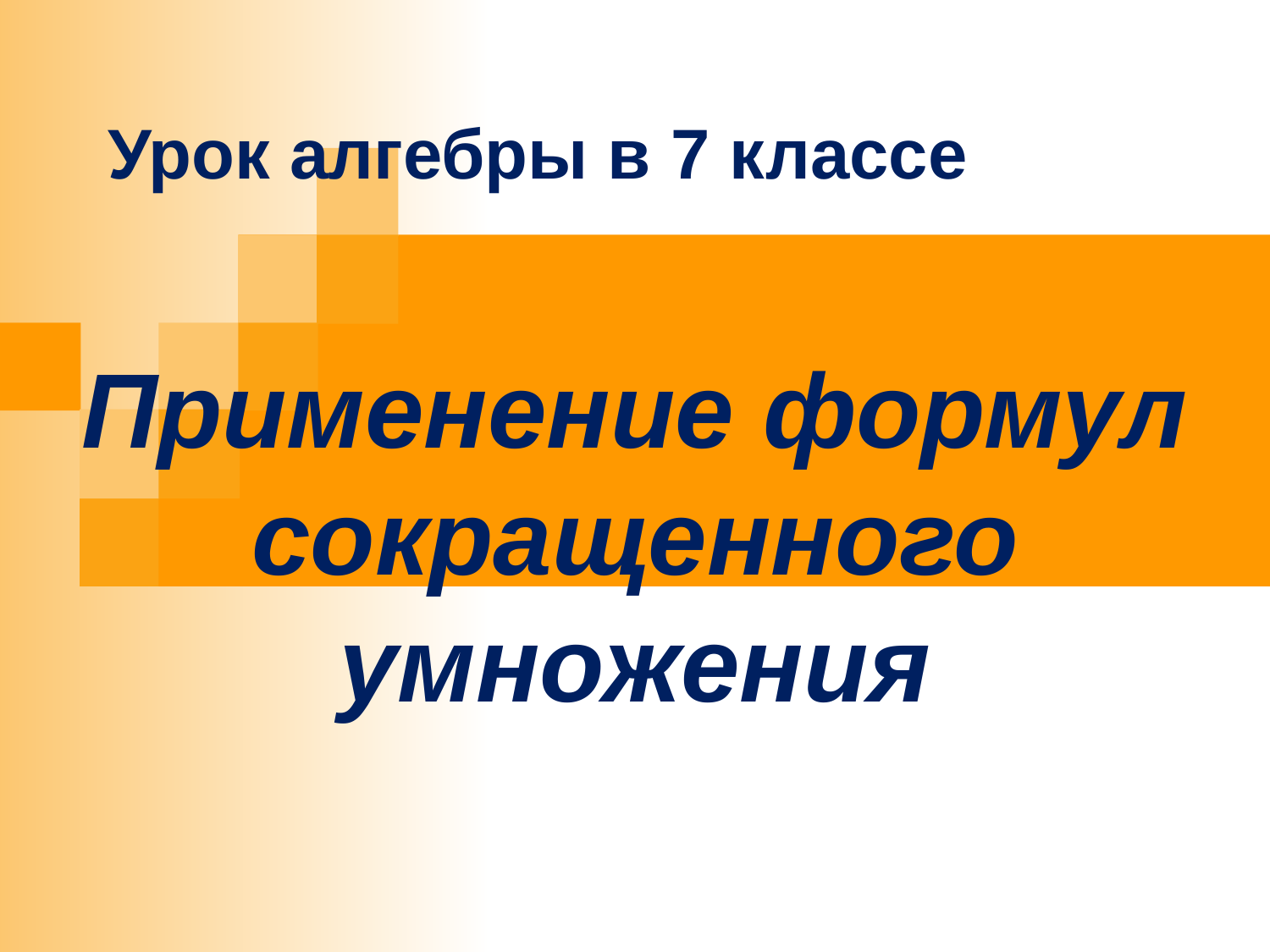

# Урок алгебры в 7 классе
Применение формул сокращенного умножения